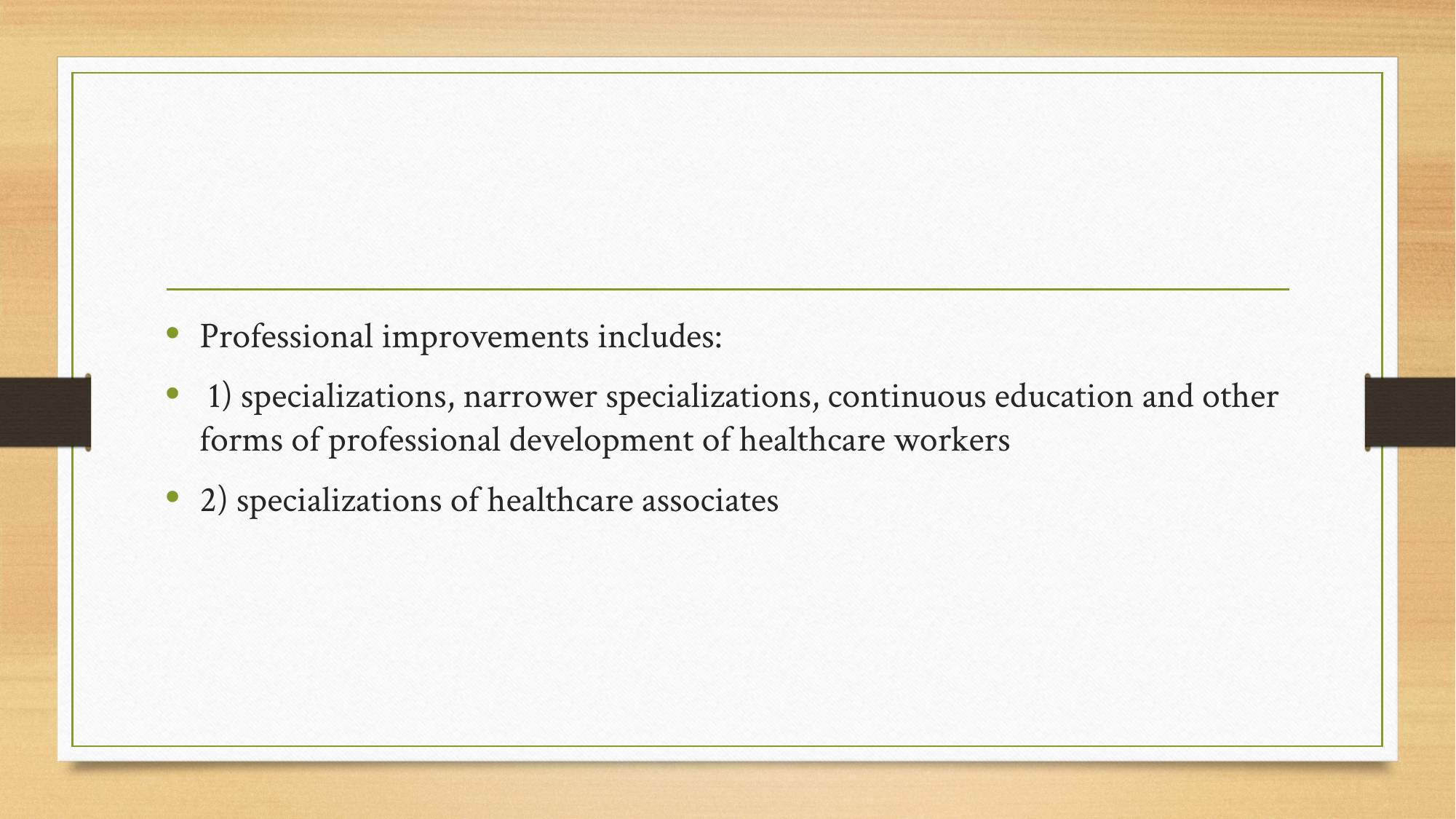

Professional improvements includes:
 1) specializations, narrower specializations, continuous education and other forms of professional development of healthcare workers
2) specializations of healthcare associates